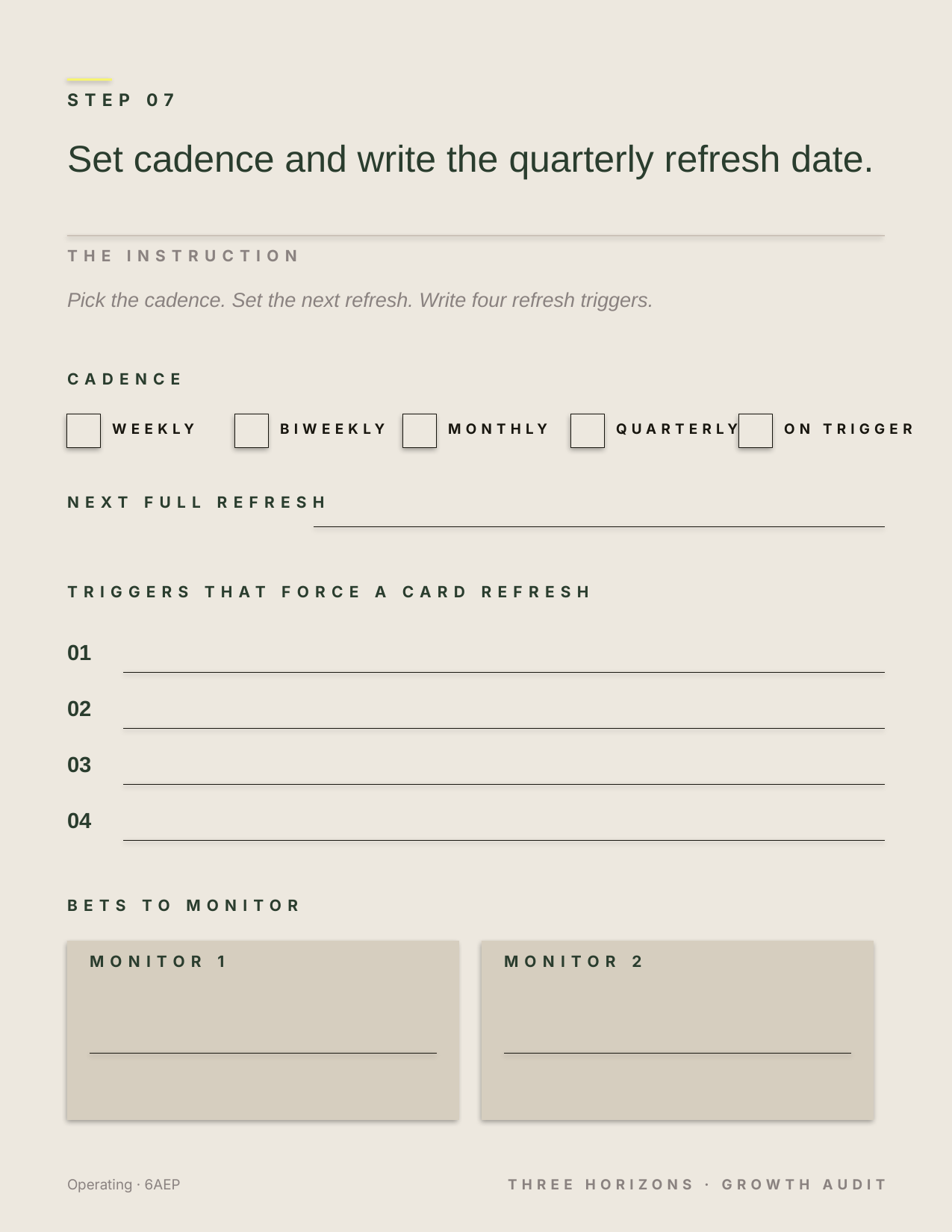

STEP 07
Set cadence and write the quarterly refresh date.

THE INSTRUCTION
Pick the cadence. Set the next refresh. Write four refresh triggers.
CADENCE

WEEKLY
BIWEEKLY
MONTHLY
QUARTERLY
ON TRIGGER
NEXT FULL REFRESH
TRIGGERS THAT FORCE A CARD REFRESH
01
02
03
04
BETS TO MONITOR

MONITOR 1
MONITOR 2
Operating · 6AEP
THREE HORIZONS · GROWTH AUDIT